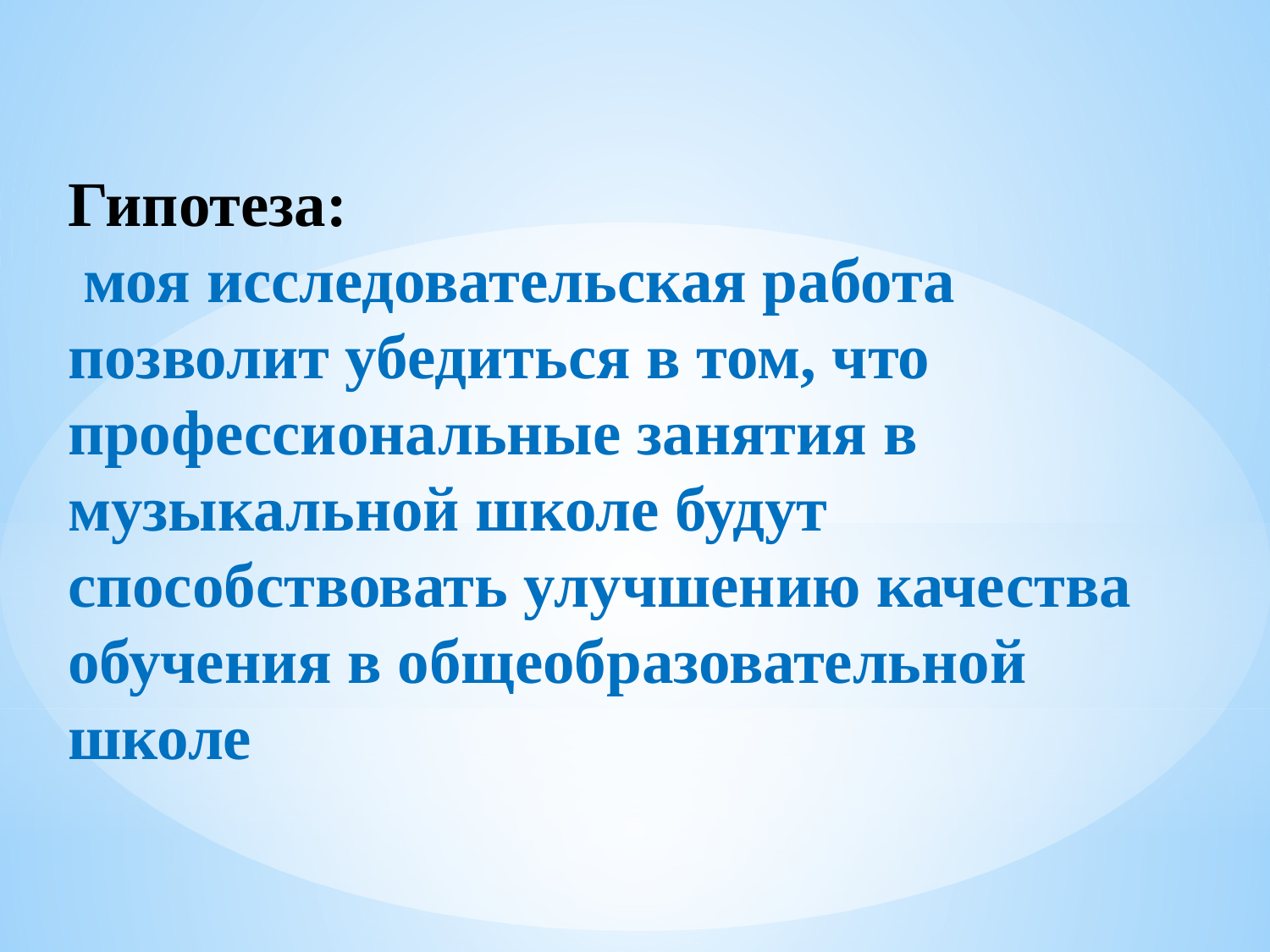

# Гипотеза: моя исследовательская работа позволит убедиться в том, что профессиональные занятия в музыкальной школе будут способствовать улучшению качества обучения в общеобразовательной школе